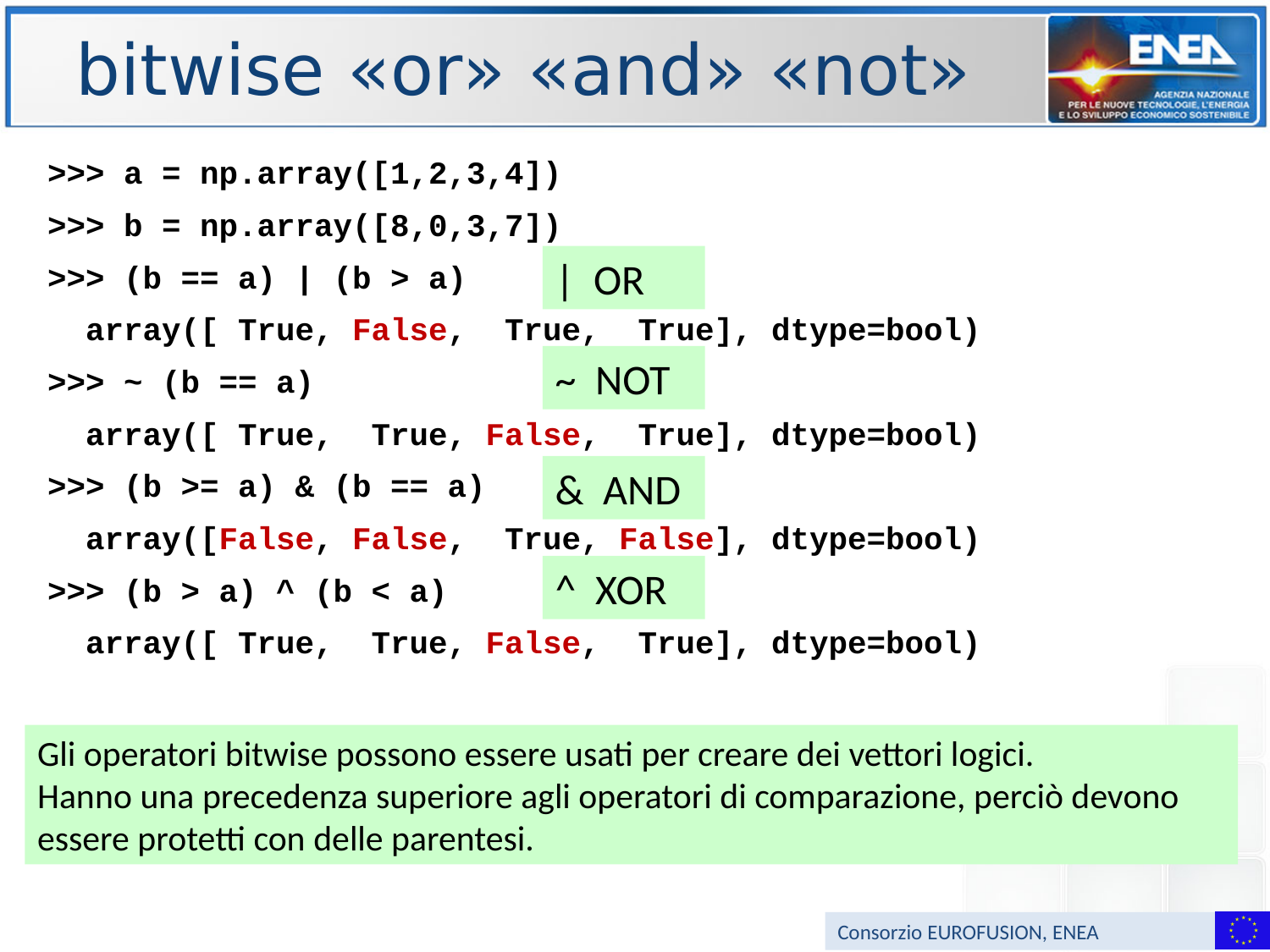

# bitwise «or» «and» «not»
>>> a = np.array([1,2,3,4])
>>> b = np.array([8,0,3,7])
>>> (b == a) | (b > a)
  array([ True, False,  True,  True], dtype=bool)
>>> ~ (b == a)
  array([ True,  True, False,  True], dtype=bool)
>>> (b >= a) & (b == a)
  array([False, False,  True, False], dtype=bool)
>>> (b > a) ^ (b < a)
  array([ True,  True, False,  True], dtype=bool)

|  OR
~  NOT
&  AND
^  XOR
Gli operatori bitwise possono essere usati per creare dei vettori logici.
Hanno una precedenza superiore agli operatori di comparazione, perciò devono essere protetti con delle parentesi.